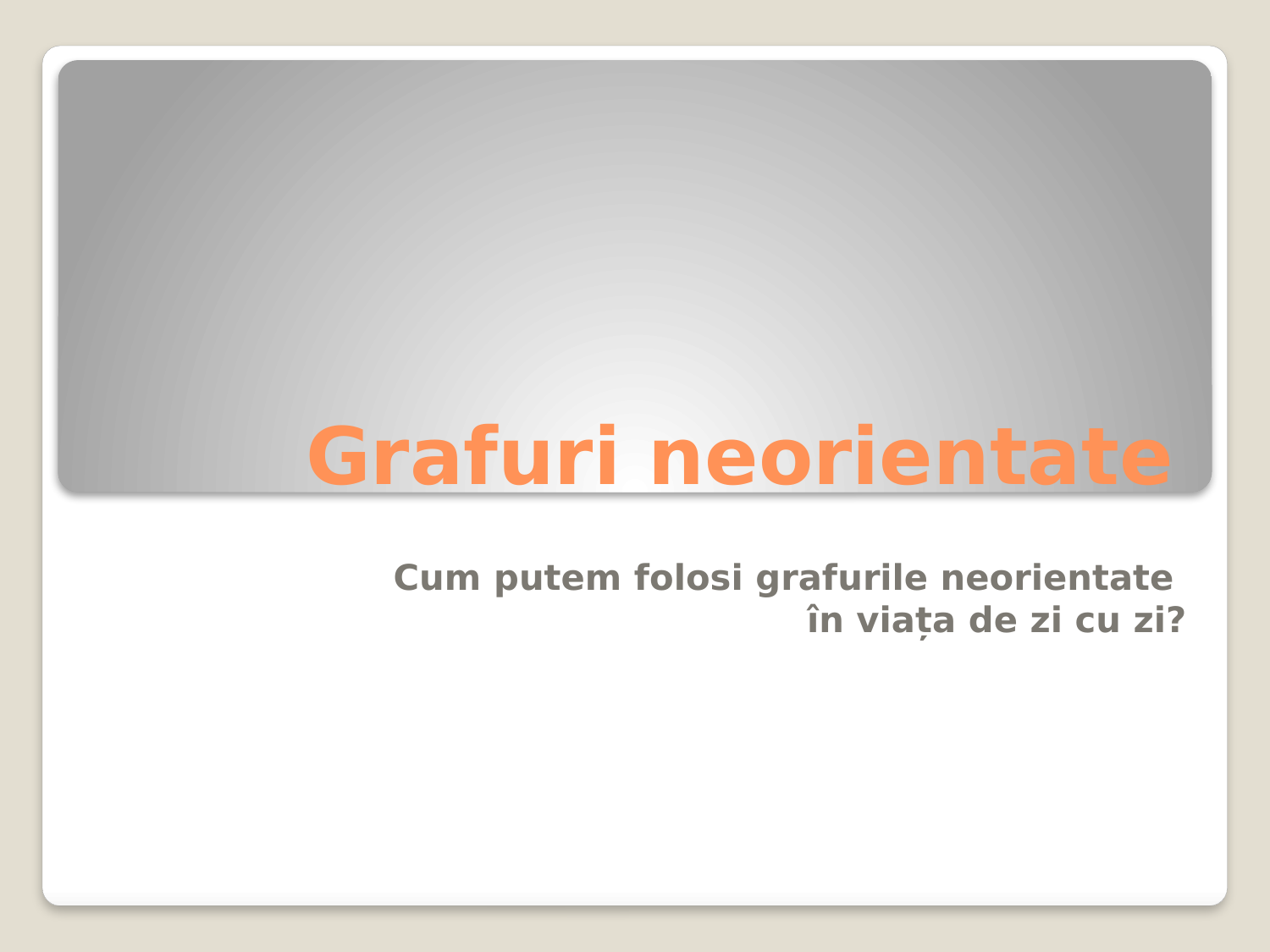

# Grafuri neorientate
Cum putem folosi grafurile neorientate
în viața de zi cu zi?